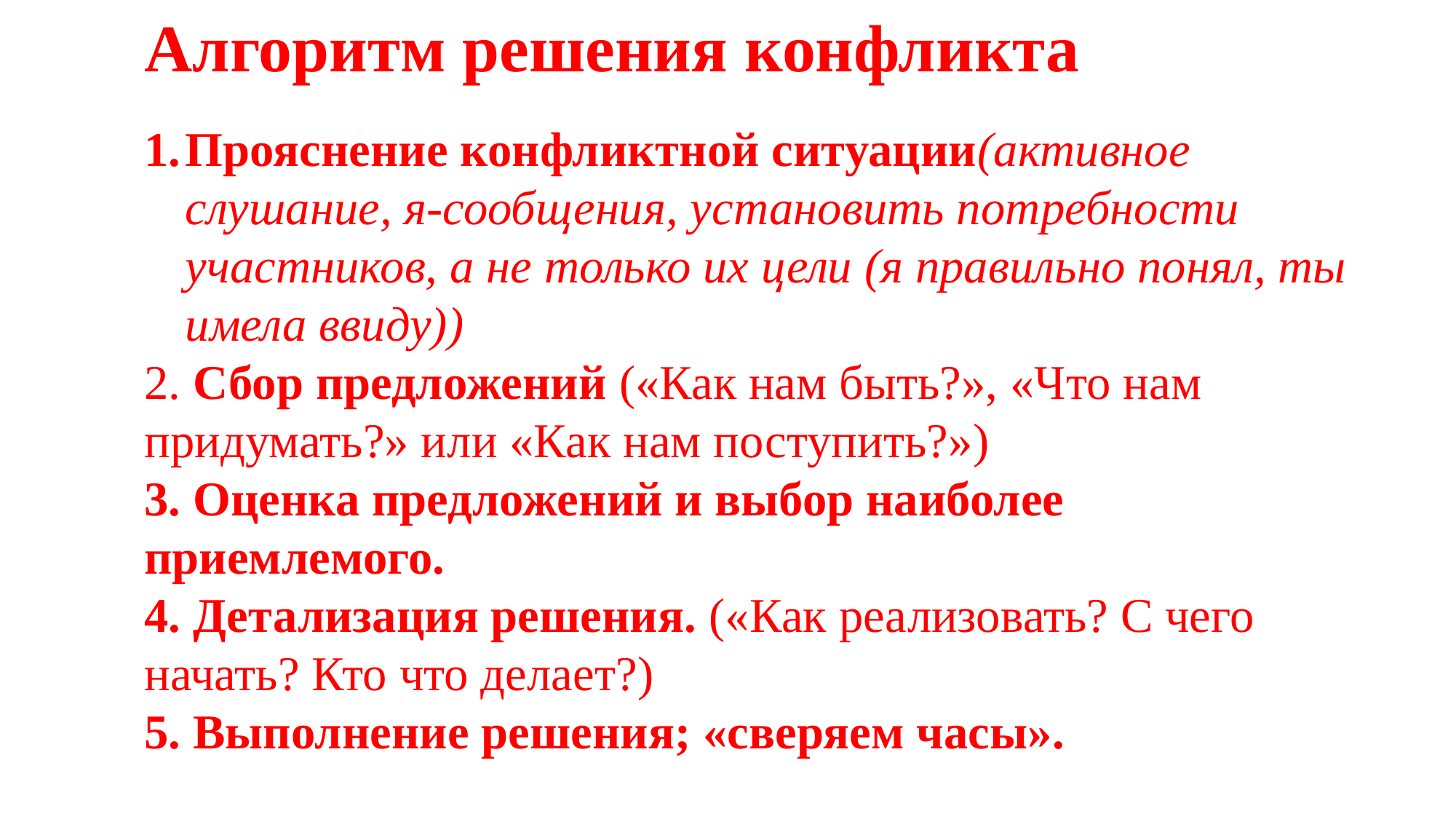

Алгоритм решения конфликта

Прояснение конфликтной ситуации(активное слушание, я-сообщения, установить потребности участников, а не только их цели (я правильно понял, ты имела ввиду))
2. Сбор предложений («Как нам быть?», «Что нам придумать?» или «Как нам поступить?»)
3. Оценка предложений и выбор наиболее приемлемого.
4. Детализация решения. («Как реализовать? С чего начать? Кто что делает?)
5. Выполнение решения; «сверяем часы».